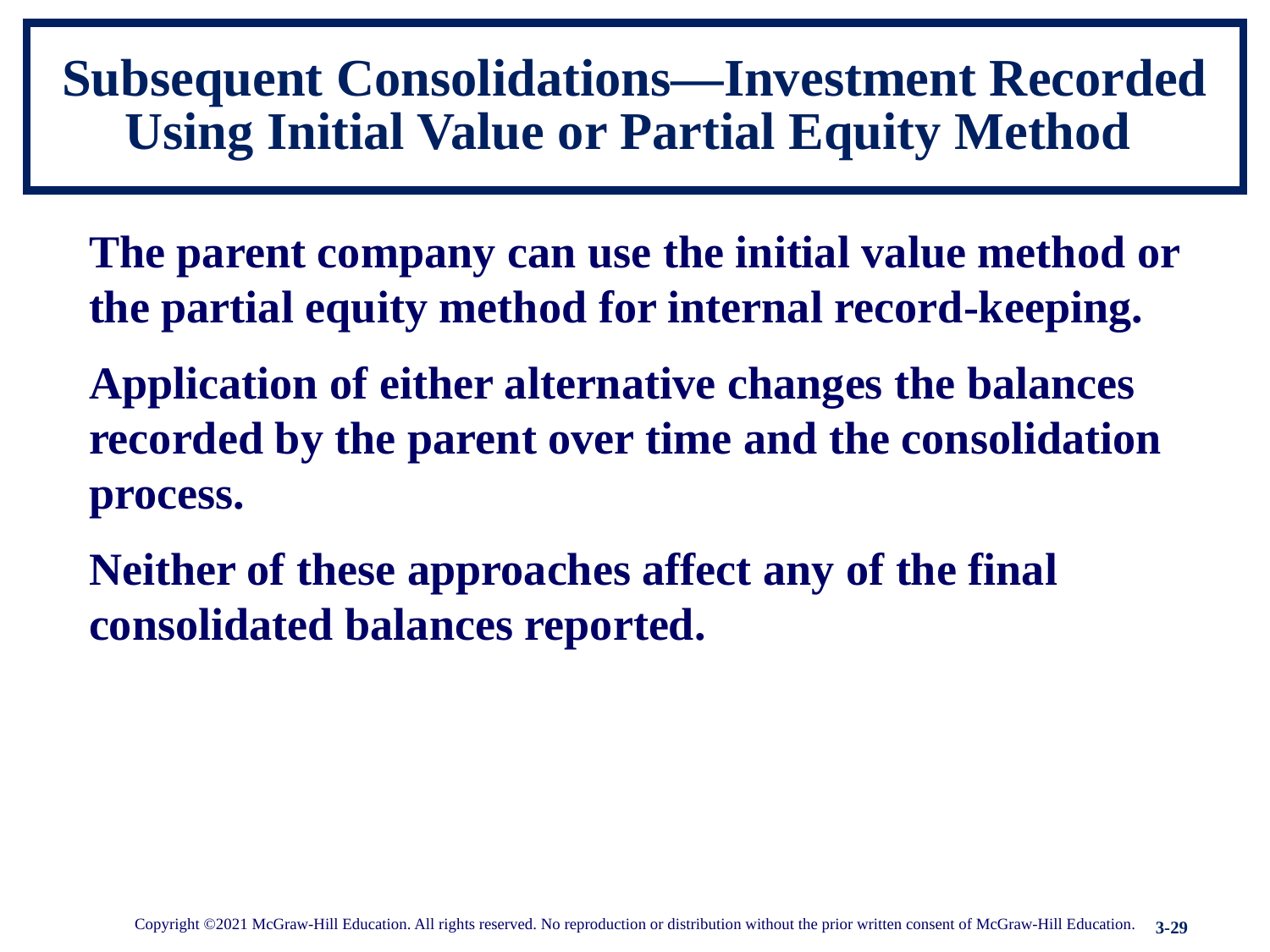

# Subsequent Consolidations—Investment Recorded Using Initial Value or Partial Equity Method
The parent company can use the initial value method or the partial equity method for internal record-keeping.
Application of either alternative changes the balances recorded by the parent over time and the consolidation process.
Neither of these approaches affect any of the final consolidated balances reported.
Copyright ©2021 McGraw-Hill Education. All rights reserved. No reproduction or distribution without the prior written consent of McGraw-Hill Education.
3-29